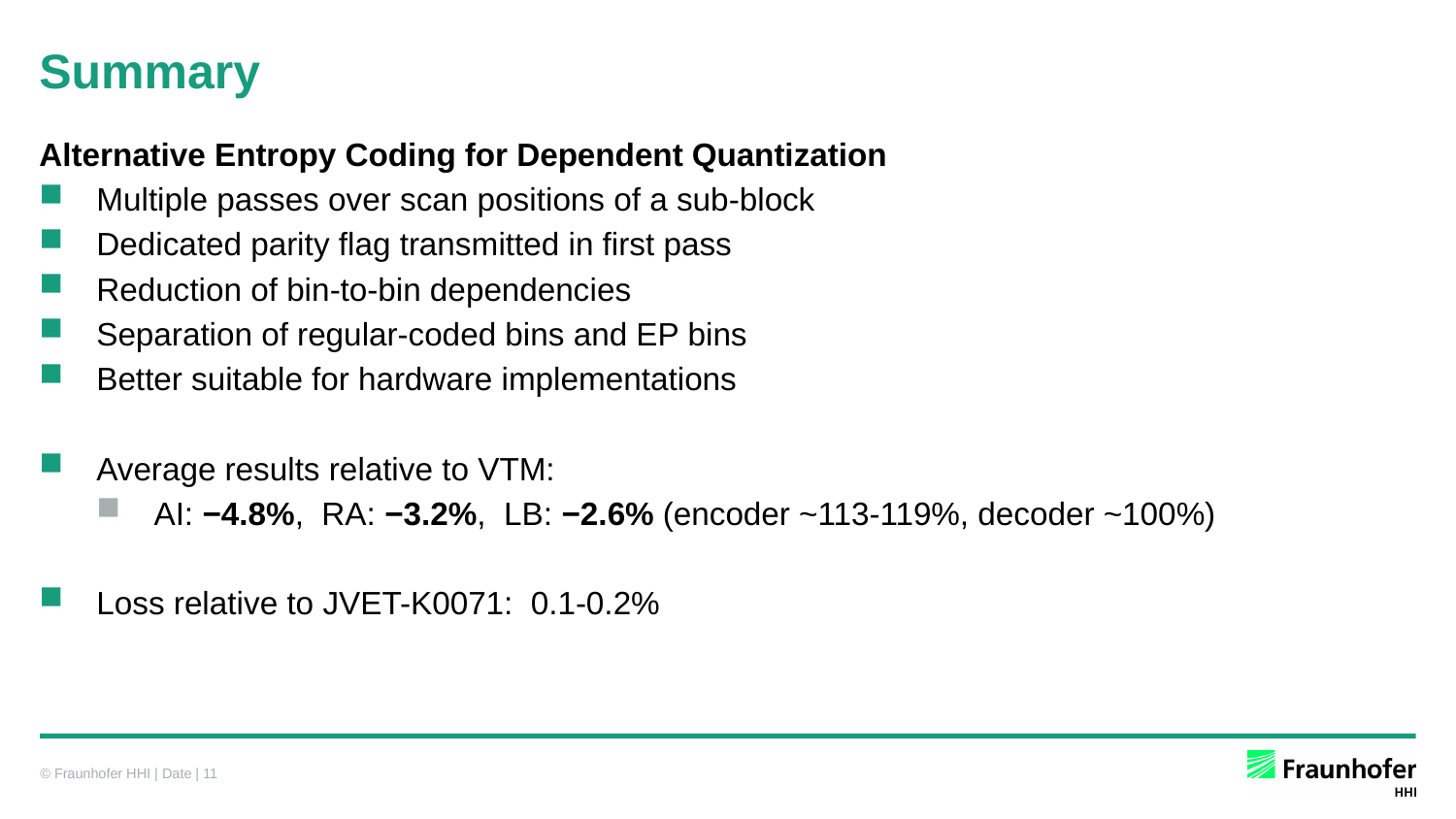

# Summary
Alternative Entropy Coding for Dependent Quantization
Multiple passes over scan positions of a sub-block
Dedicated parity flag transmitted in first pass
Reduction of bin-to-bin dependencies
Separation of regular-coded bins and EP bins
Better suitable for hardware implementations

Average results relative to VTM:
AI: −4.8%,  RA: −3.2%,  LB: −2.6% (encoder ~113-119%, decoder ~100%)

Loss relative to JVET-K0071:  0.1-0.2%